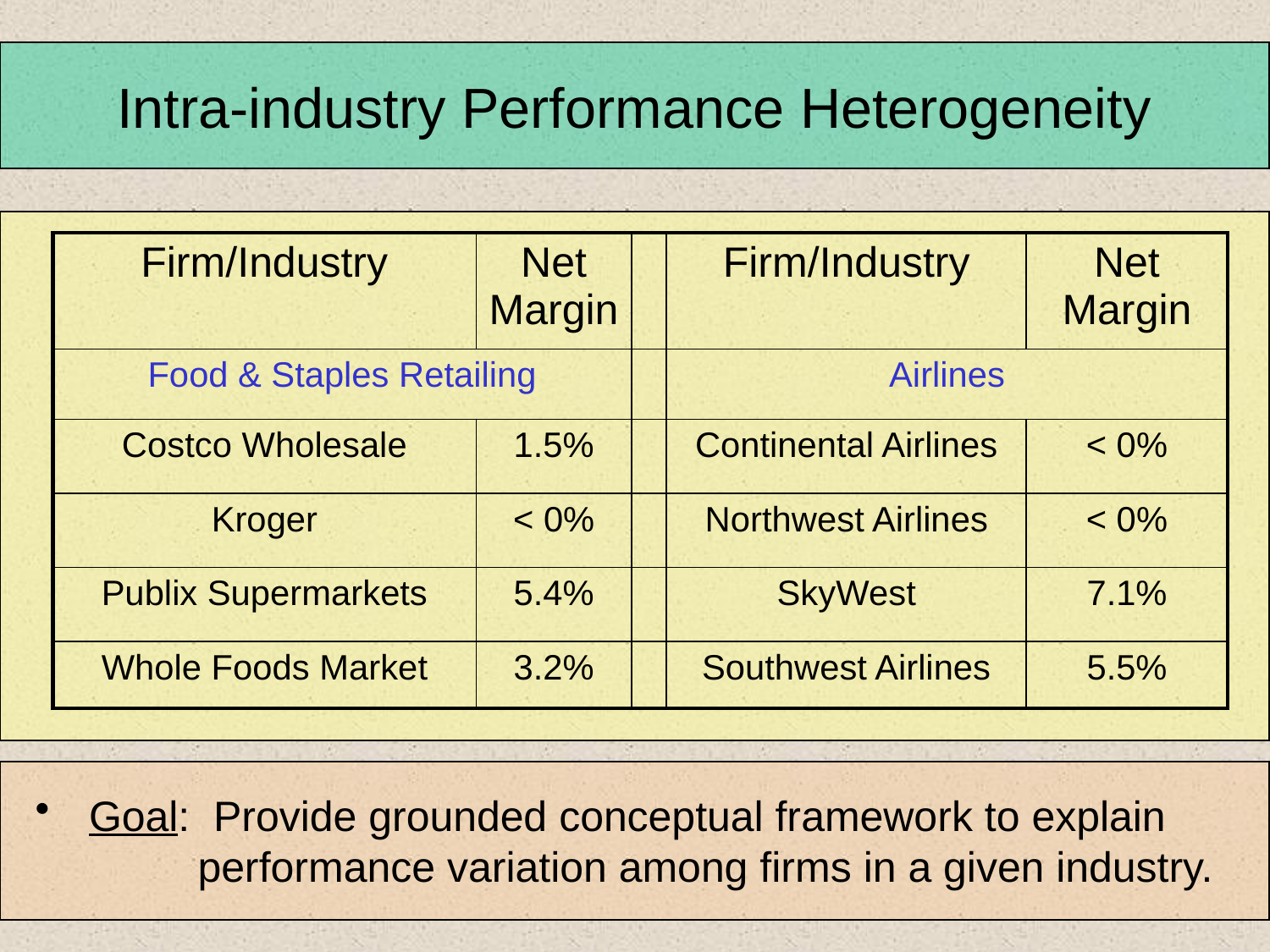

Intra-industry Performance Heterogeneity

| Firm/Industry | Net Margin |  | Firm/Industry | Net Margin |
| --- | --- | --- | --- | --- |
| Food & Staples Retailing |  |  | Airlines |  |
| Costco Wholesale | 1.5% |  | Continental Airlines | < 0% |
| Kroger | < 0% |  | Northwest Airlines | < 0% |
| Publix Supermarkets | 5.4% |  | SkyWest | 7.1% |
| Whole Foods Market | 3.2% |  | Southwest Airlines | 5.5% |

  Goal:  Provide grounded conceptual framework to explain
	   performance variation among firms in a given industry.